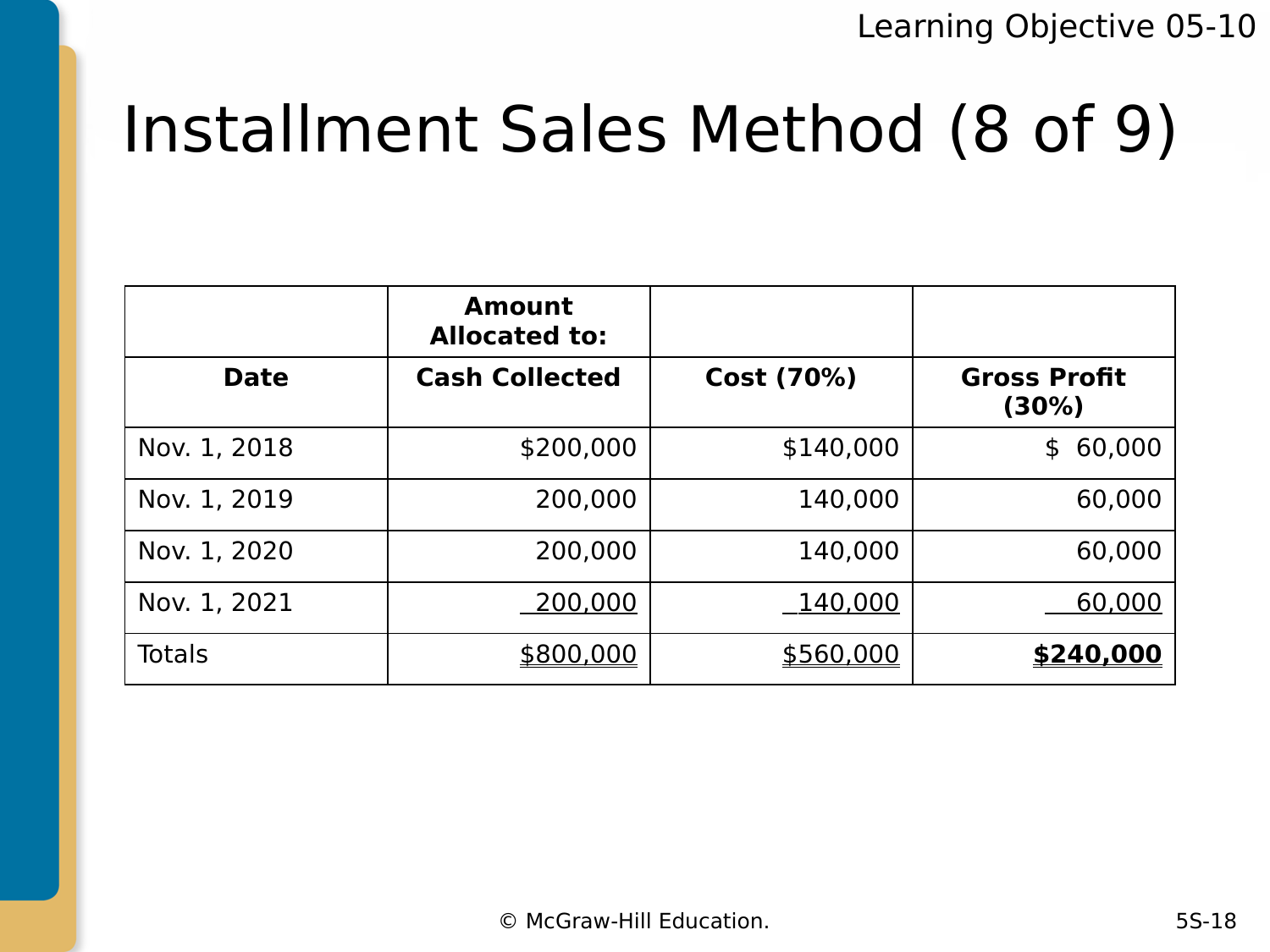

Learning Objective 05-10
# Installment Sales Method (8 of 9)
|  | Amount Allocated to: |  |  |
| --- | --- | --- | --- |
| Date | Cash Collected | Cost (70%) | Gross Profit (30%) |
| Nov. 1, 2018 | $200,000 | $140,000 | $ 60,000 |
| Nov. 1, 2019 | 200,000 | 140,000 | 60,000 |
| Nov. 1, 2020 | 200,000 | 140,000 | 60,000 |
| Nov. 1, 2021 | 200,000 | 140,000 | 60,000 |
| Totals | $800,000 | $560,000 | $240,000 |